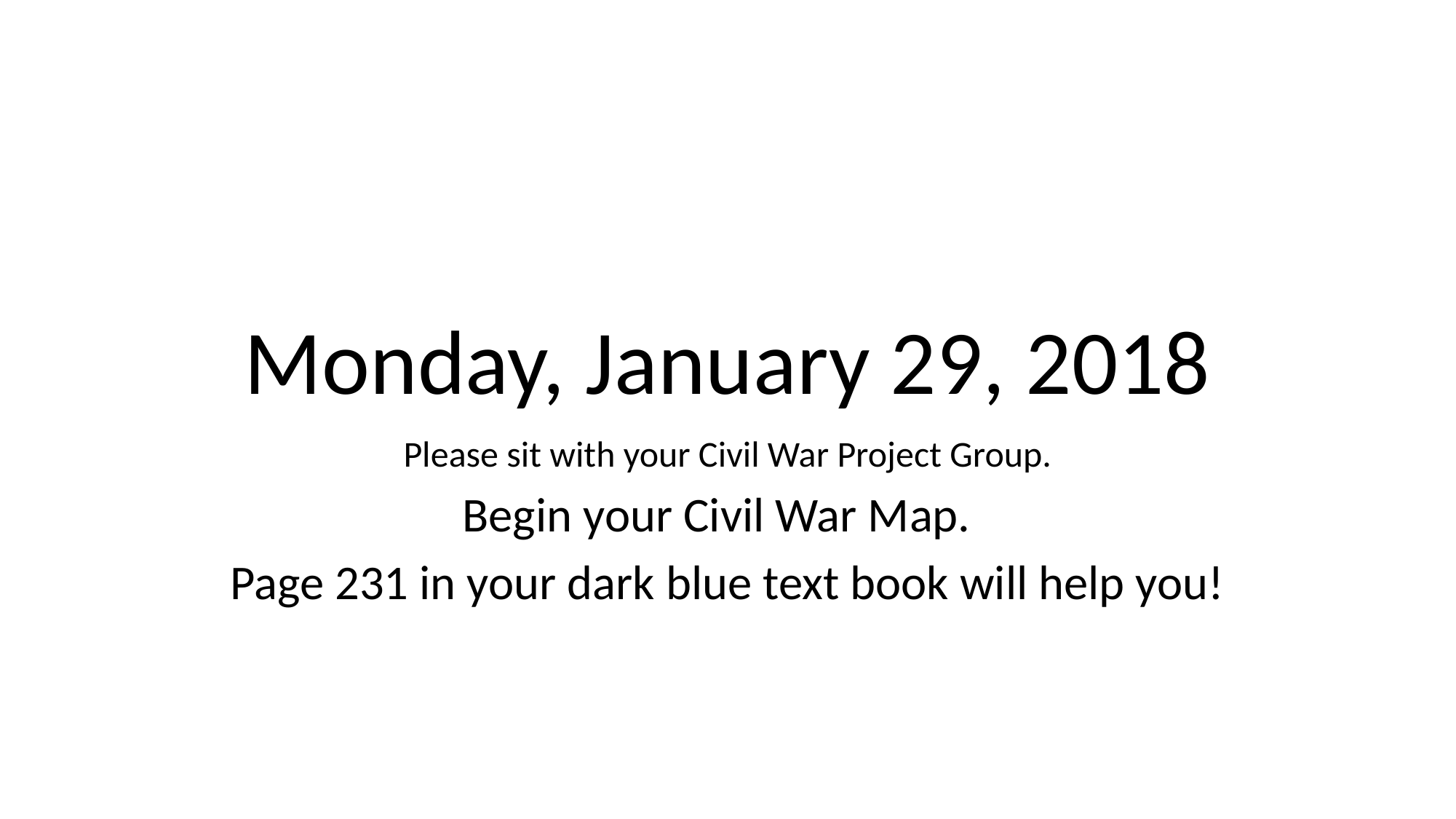

# Monday, January 29, 2018
Please sit with your Civil War Project Group.
Begin your Civil War Map.
Page 231 in your dark blue text book will help you!